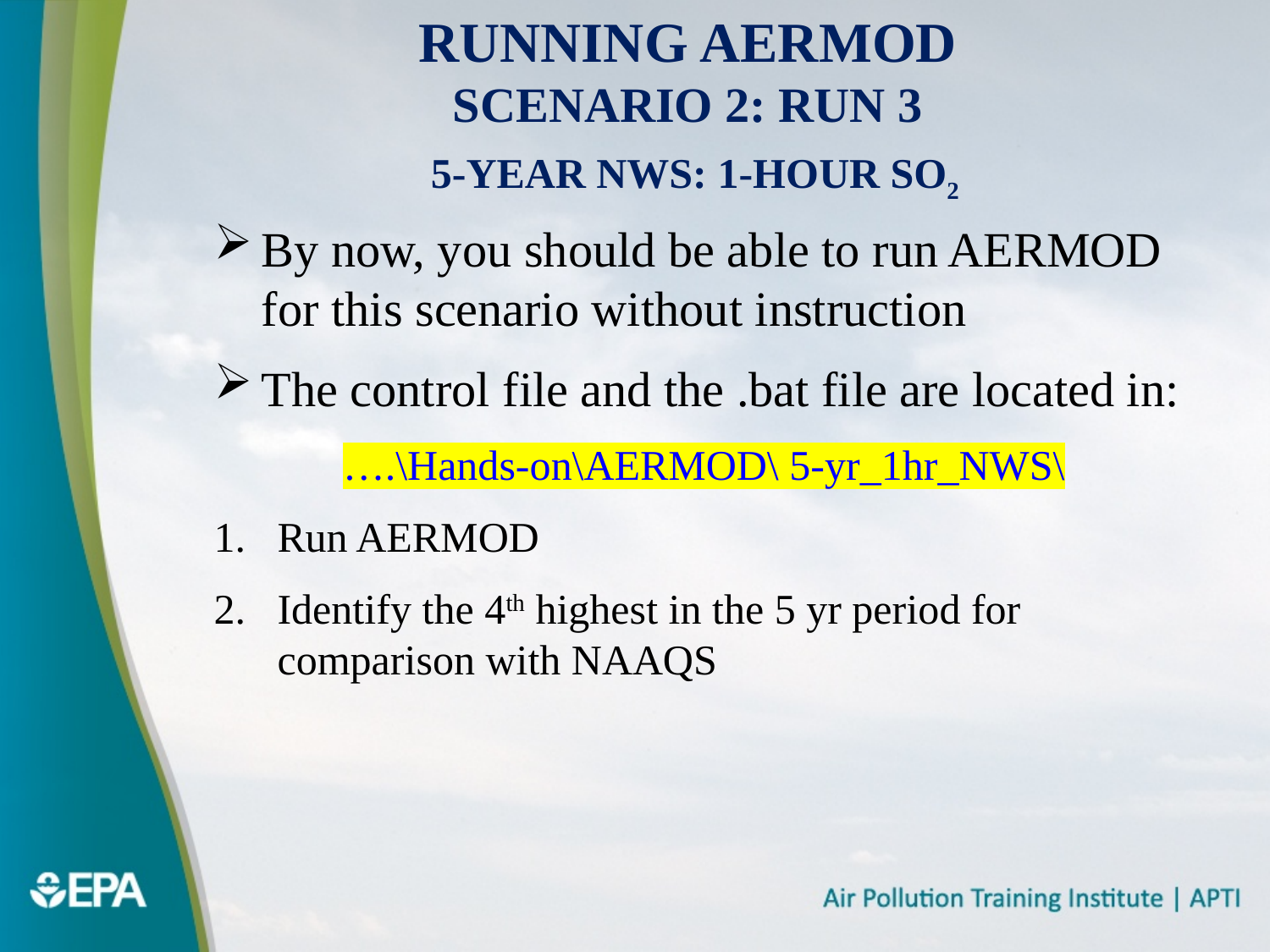

# Running AERMOD Scenario 2: Run 3 5-Year NWS: 1-Hour so2
By now, you should be able to run AERMOD for this scenario without instruction
The control file and the .bat file are located in:
….\Hands-on\AERMOD\ 5-yr_1hr_NWS\
Run AERMOD
Identify the 4th highest in the 5 yr period for comparison with NAAQS